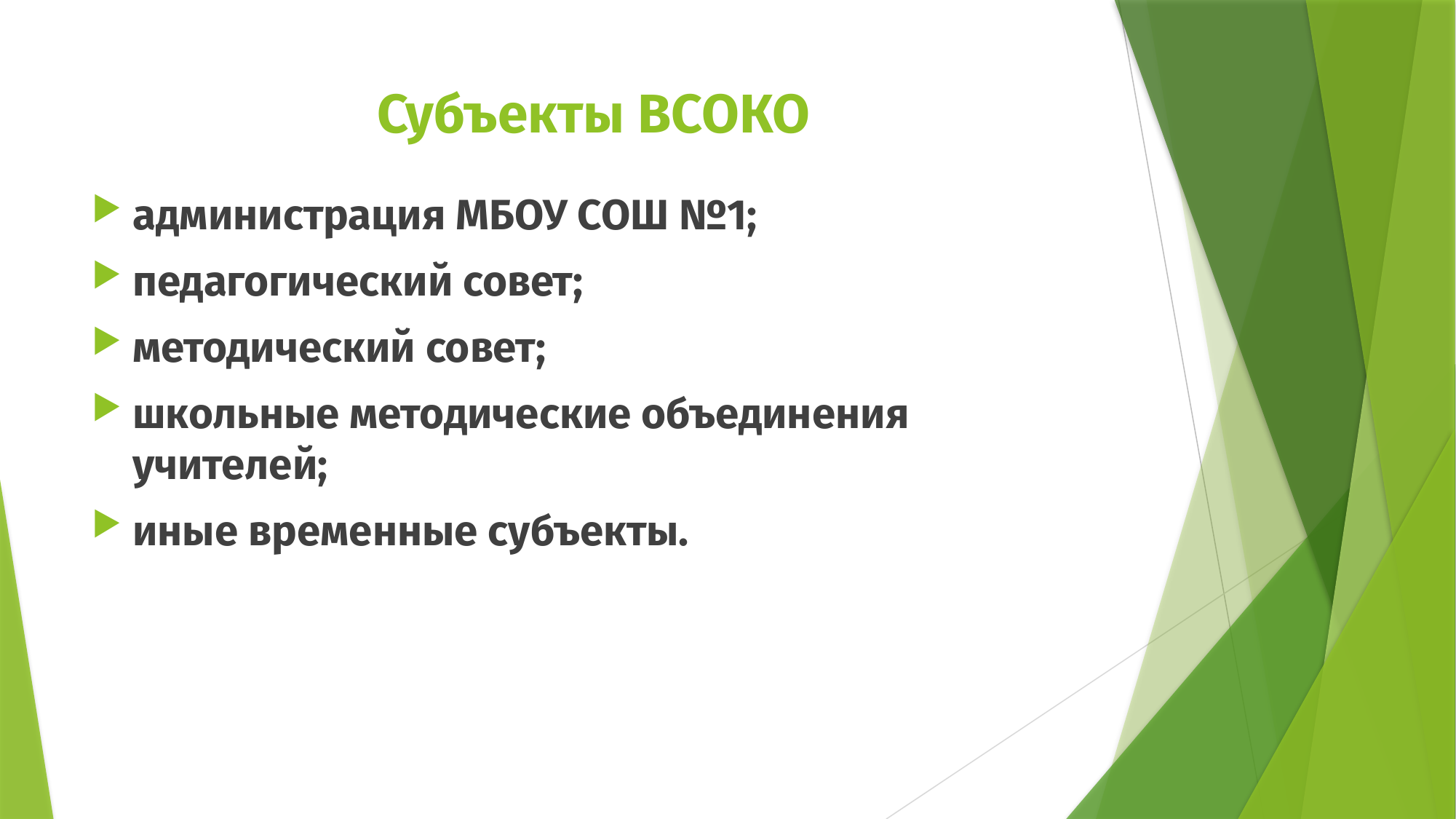

# Субъекты ВСОКО
администрация МБОУ СОШ №1;
педагогический совет;
методический совет;
школьные методические объединения учителей;
иные временные субъекты.